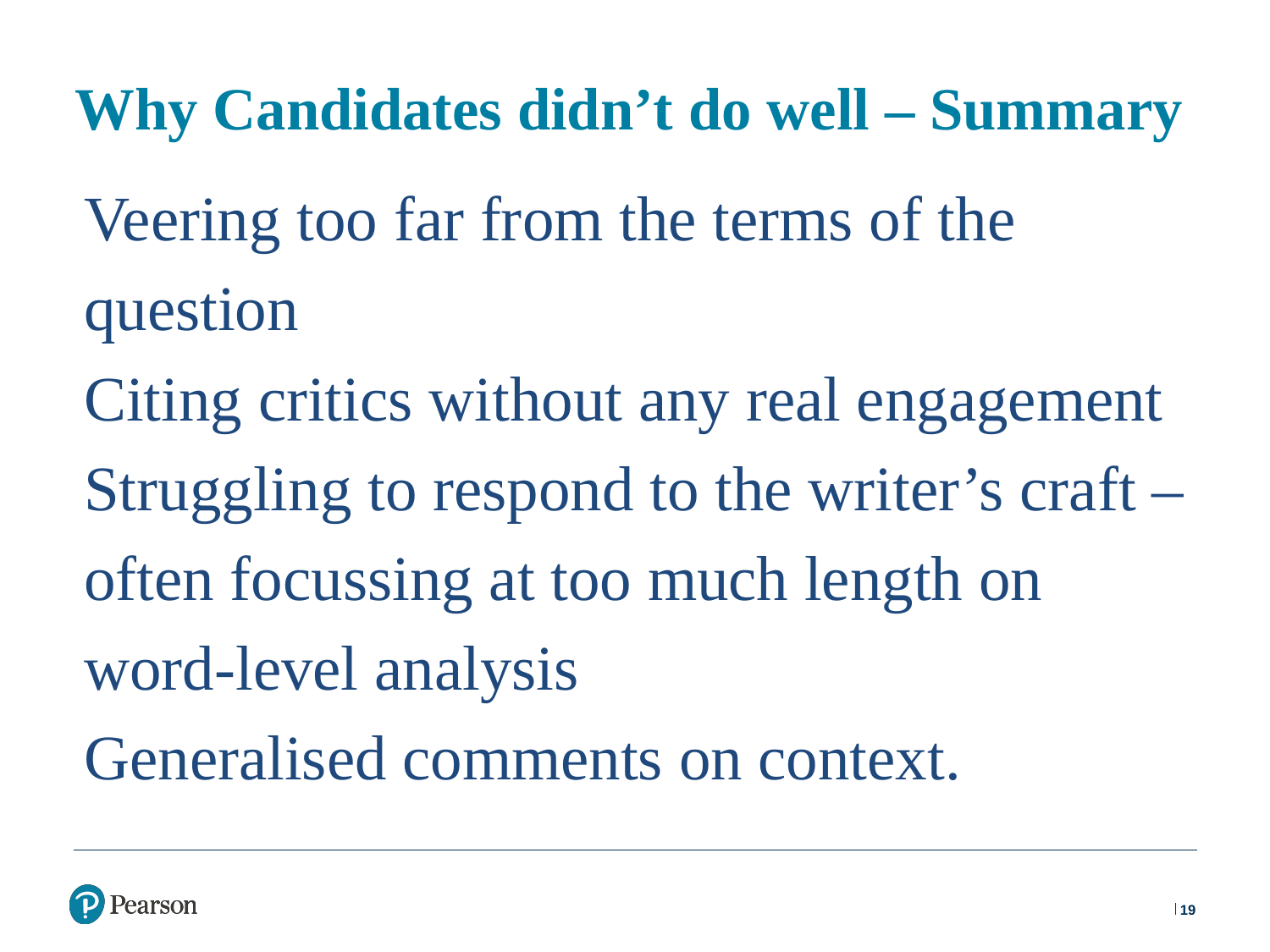

# Why Candidates didn’t do well – Summary
Veering too far from the terms of the question
Citing critics without any real engagement
Struggling to respond to the writer’s craft – often focussing at too much length on word-level analysis
Generalised comments on context.
19